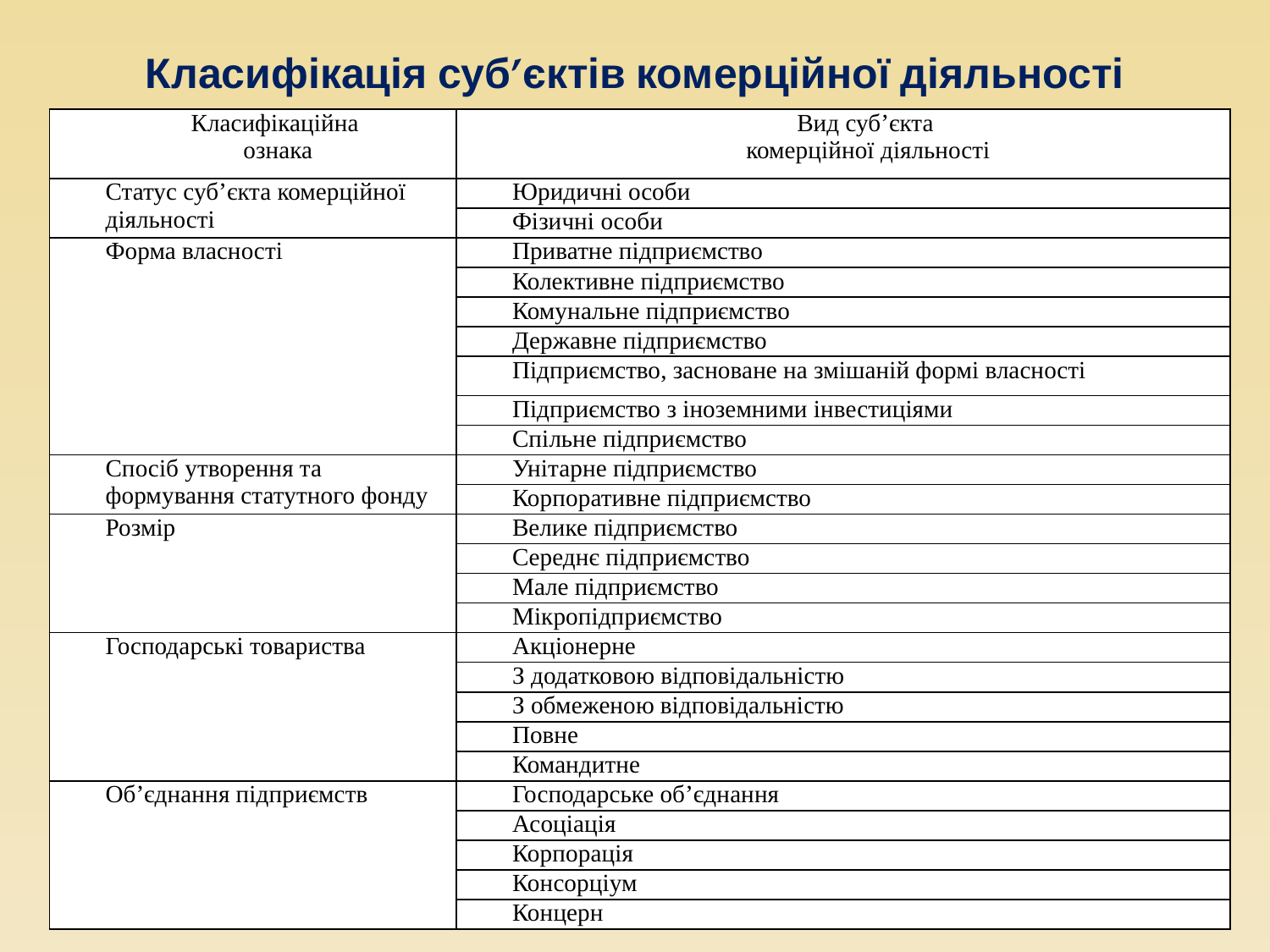

Класифікація суб’єктів комерційної діяльності
| Класифікаційна ознака | Вид суб’єкта комерційної діяльності |
| --- | --- |
| Статус суб’єкта комерційної діяльності | Юридичні особи |
|  | Фізичні особи |
| Форма власності | Приватне підприємство |
|  | Колективне підприємство |
|  | Комунальне підприємство |
|  | Державне підприємство |
|  | Підприємство, засноване на змішаній формі власності |
|  | Підприємство з іноземними інвестиціями |
|  | Спільне підприємство |
| Спосіб утворення та формування статутного фонду | Унітарне підприємство |
|  | Корпоративне підприємство |
| Розмір | Велике підприємство |
|  | Середнє підприємство |
|  | Мале підприємство |
|  | Мікропідприємство |
| Господарські товариства | Акціонерне |
|  | З додатковою відповідальністю |
|  | З обмеженою відповідальністю |
|  | Повне |
|  | Командитне |
| Об’єднання підприємств | Господарське об’єднання |
|  | Асоціація |
|  | Корпорація |
|  | Консорціум |
|  | Концерн |